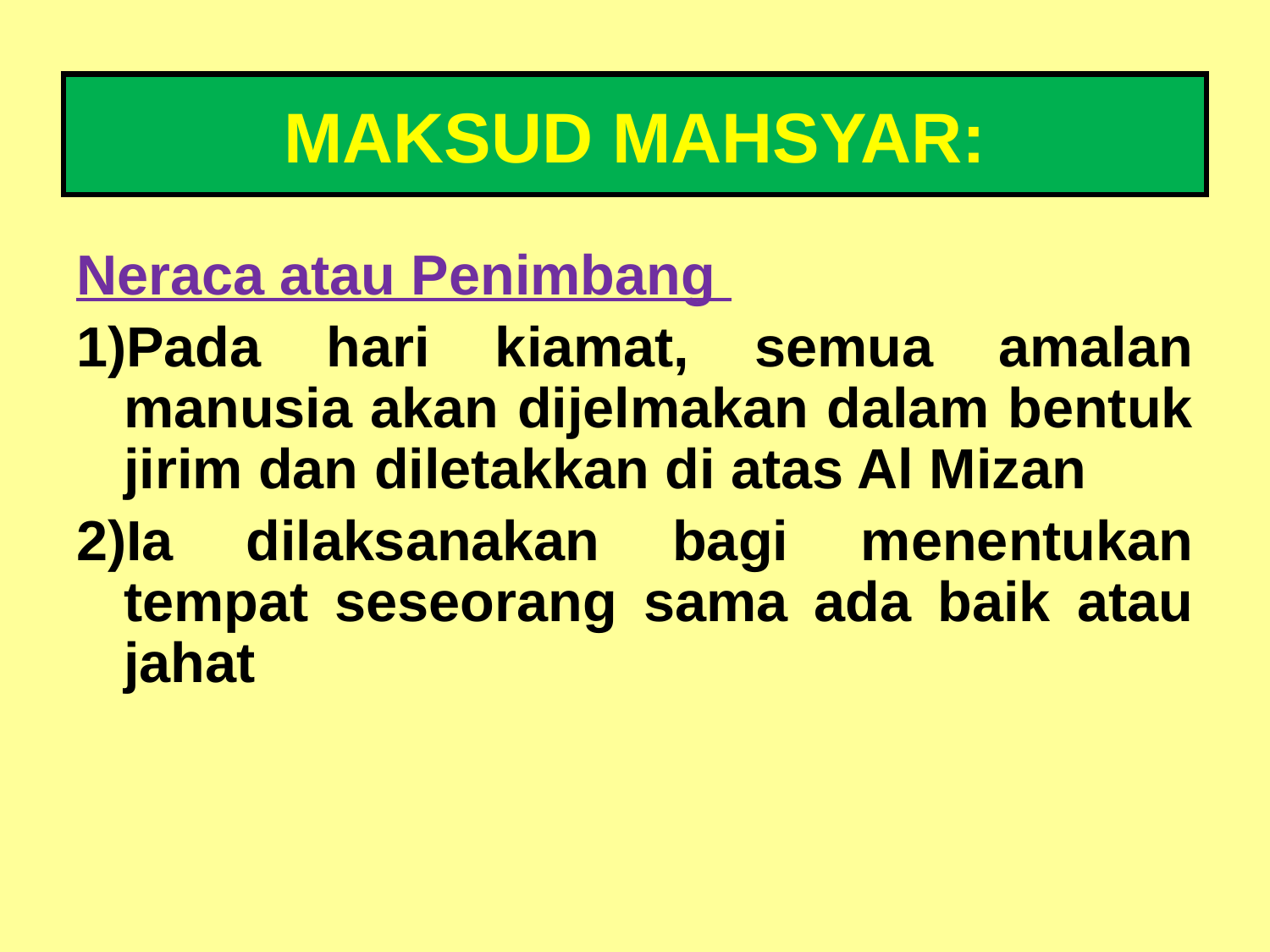

MAKSUD MAHSYAR:

Neraca atau Penimbang
1)Pada hari kiamat, semua amalan manusia akan dijelmakan dalam bentuk jirim dan diletakkan di atas Al Mizan
2)Ia dilaksanakan bagi menentukan tempat seseorang sama ada baik atau jahat